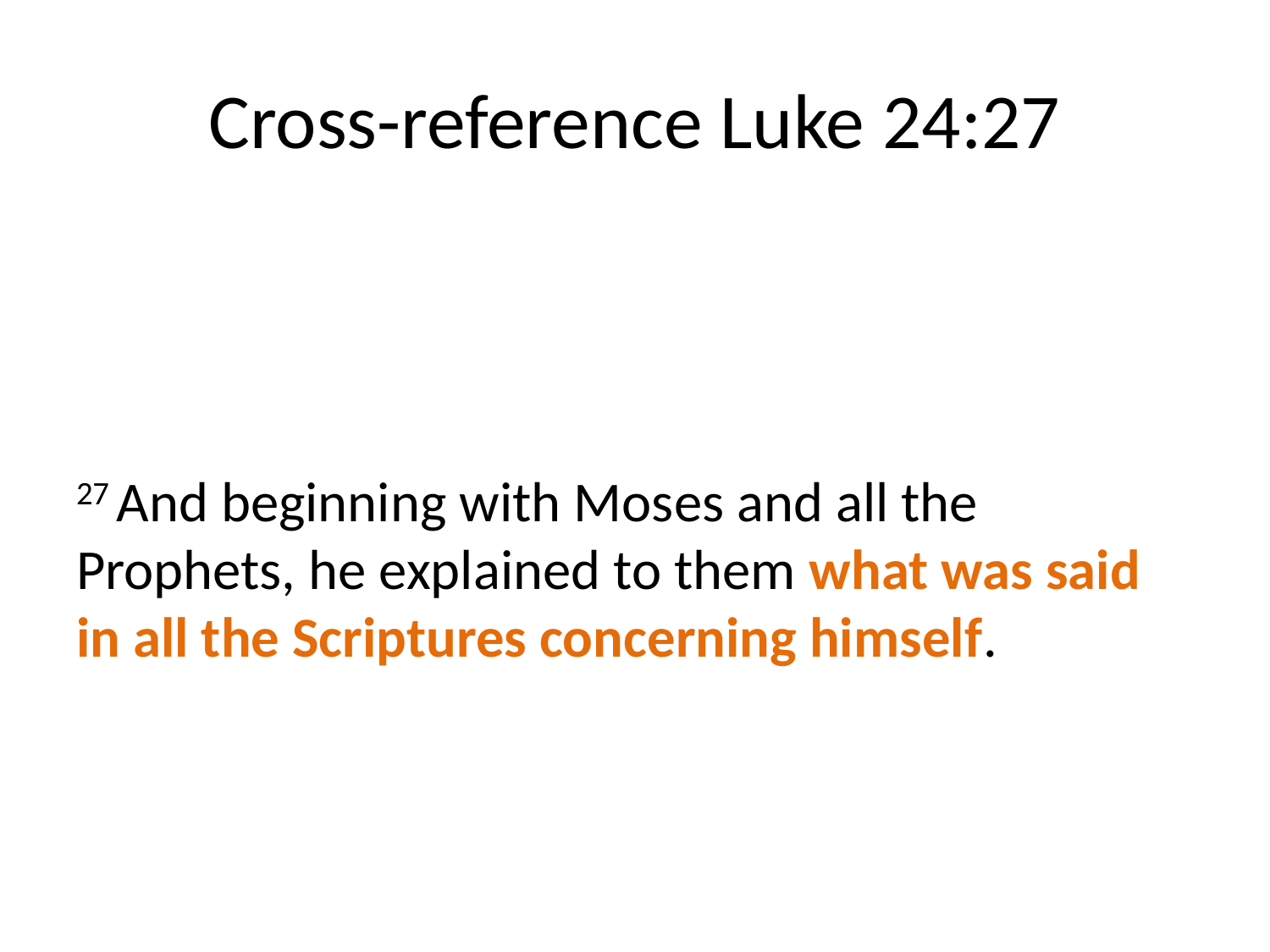

# Cross-reference Luke 24:27

27 And beginning with Moses and all the Prophets, he explained to them what was said in all the Scriptures concerning himself.